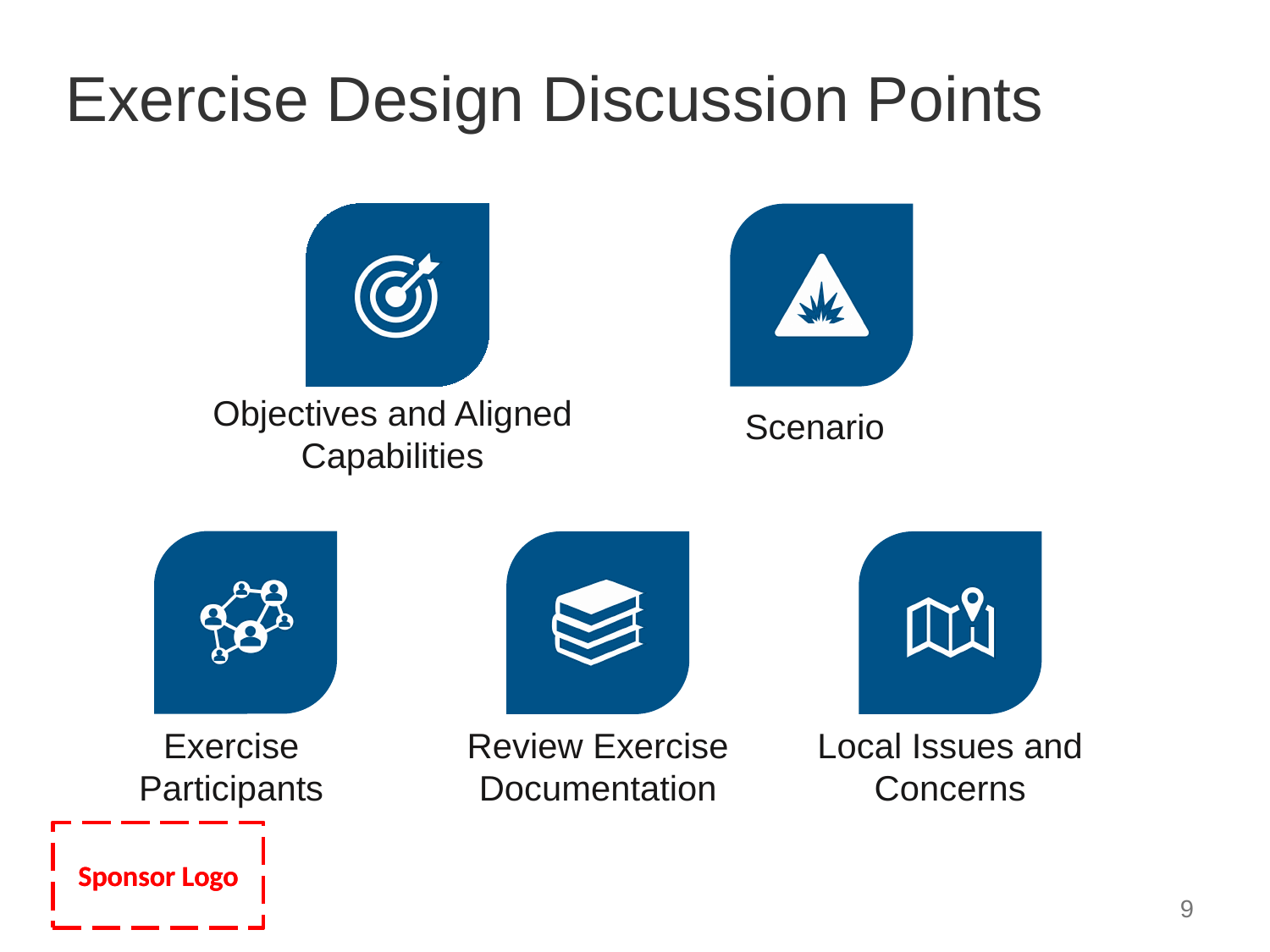

# Exercise Design Discussion Points
Objectives and Aligned Capabilities
Scenario
Exercise Participants
Review Exercise Documentation
Local Issues and Concerns

Sponsor Logo
9